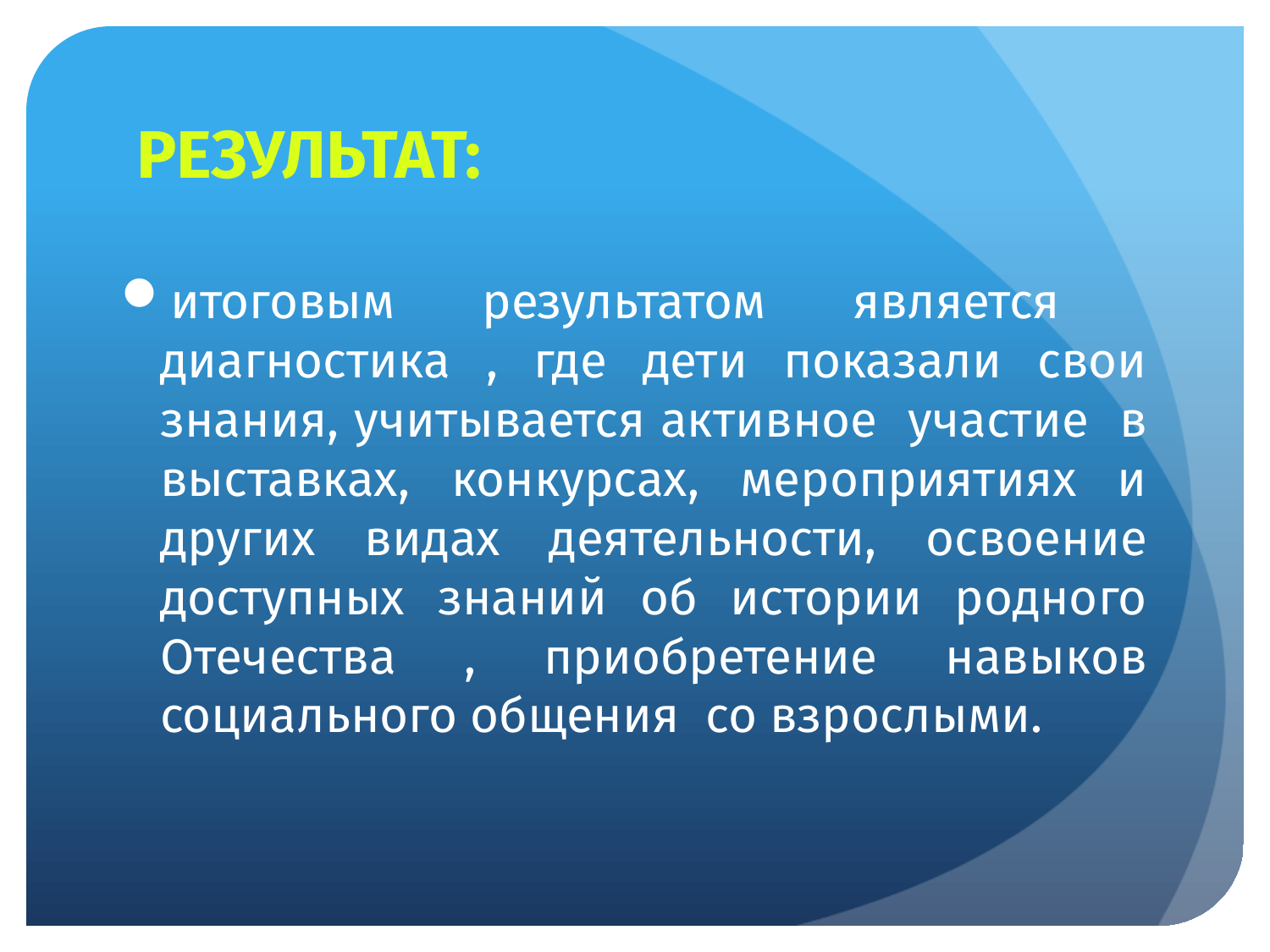

# РЕЗУЛЬТАТ:
итоговым результатом является  диагностика , где дети показали свои знания, учитывается активное  участие  в выставках, конкурсах, мероприятиях и других видах деятельности, освоение доступных знаний об истории родного Отечества , приобретение навыков социального общения  со взрослыми.